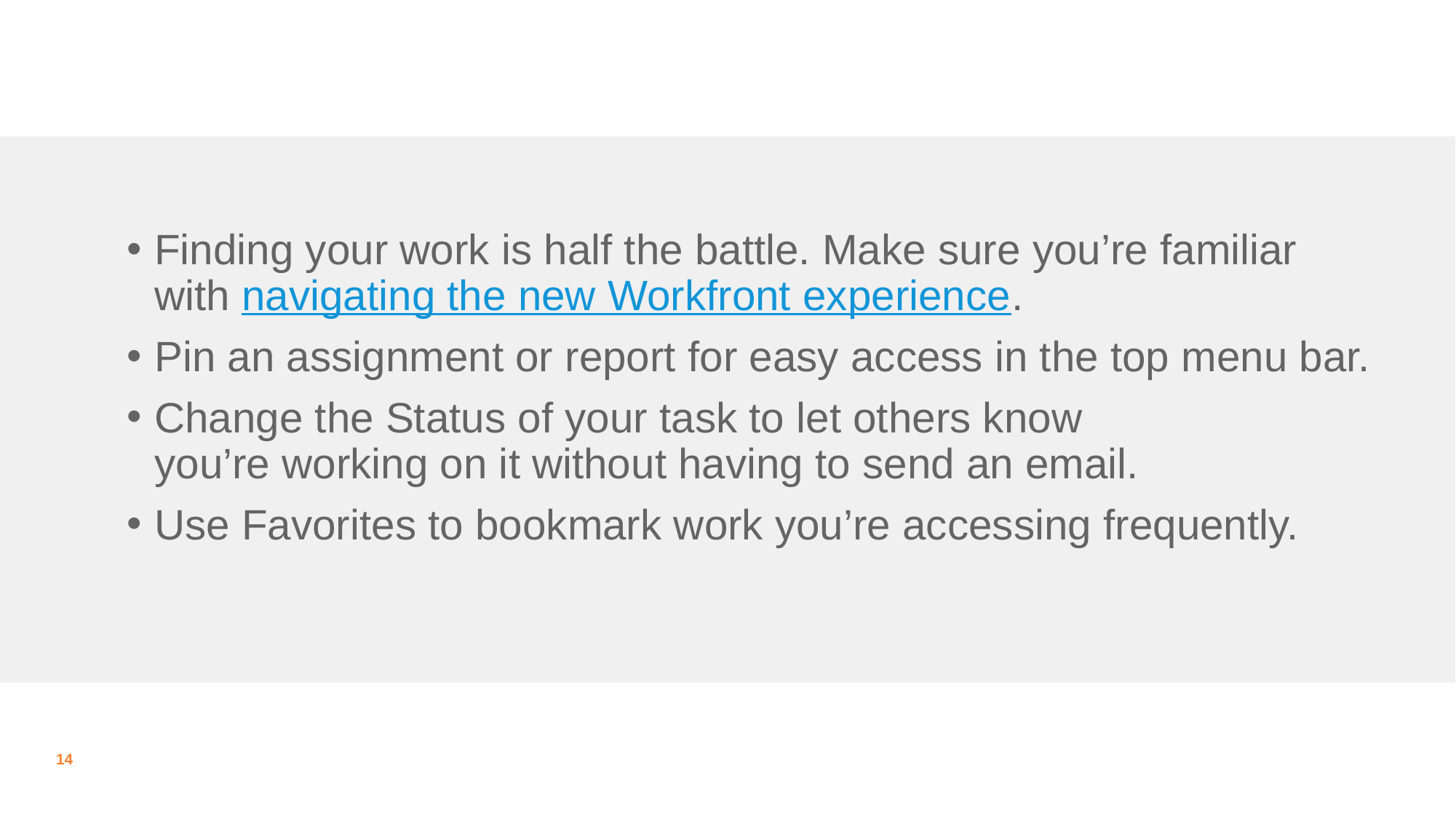

Finding your work is half the battle. Make sure you’re familiar with navigating the new Workfront experience.
Pin an assignment or report for easy access in the top menu bar.
Change the Status of your task to let others know
you’re working on it without having to send an email.
Use Favorites to bookmark work you’re accessing frequently.